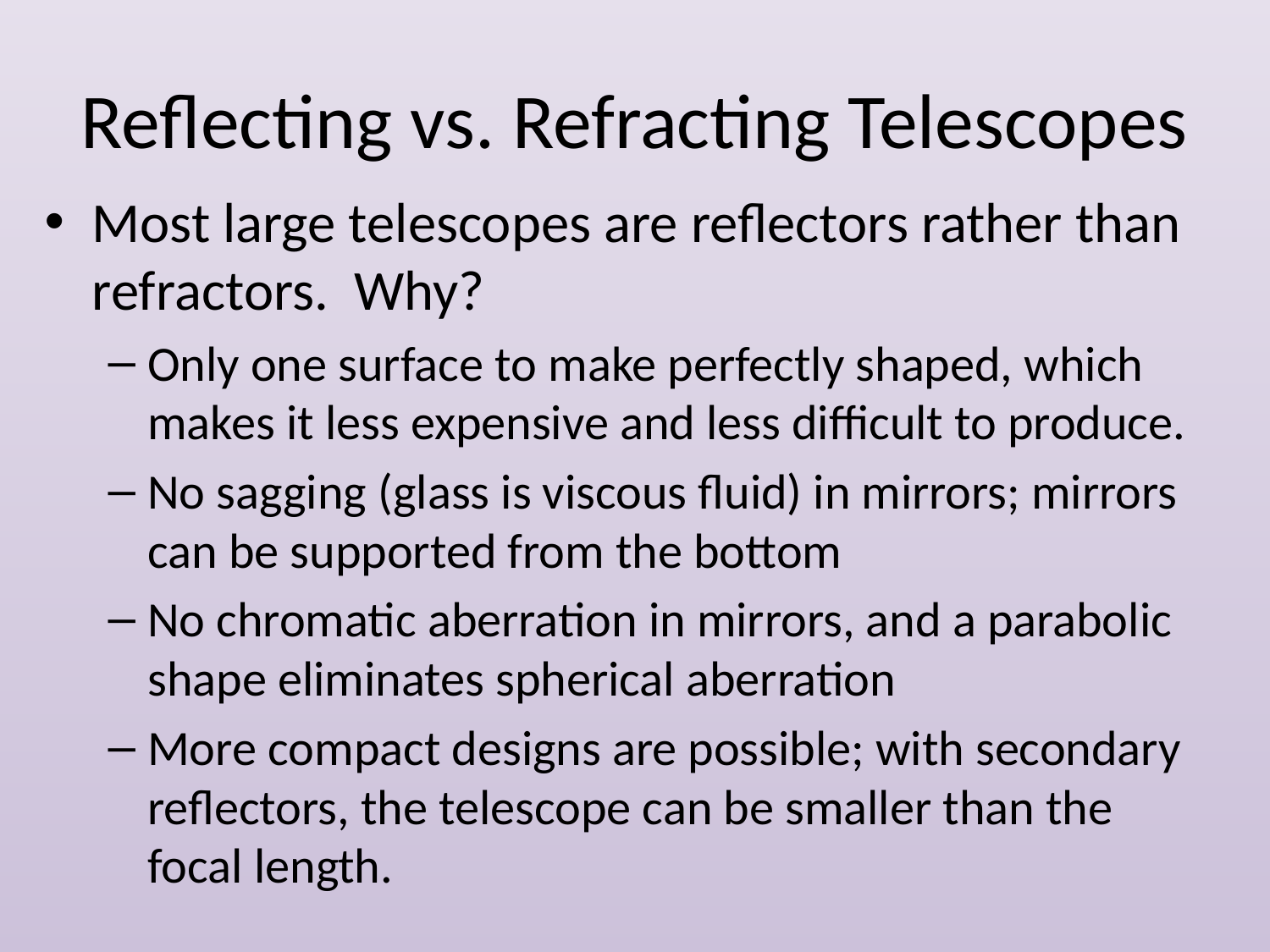

# Reflecting vs. Refracting Telescopes
Most large telescopes are reflectors rather than refractors.  Why?
Only one surface to make perfectly shaped, which makes it less expensive and less difficult to produce.
No sagging (glass is viscous fluid) in mirrors; mirrors can be supported from the bottom
No chromatic aberration in mirrors, and a parabolic shape eliminates spherical aberration
More compact designs are possible; with secondary reflectors, the telescope can be smaller than the focal length.